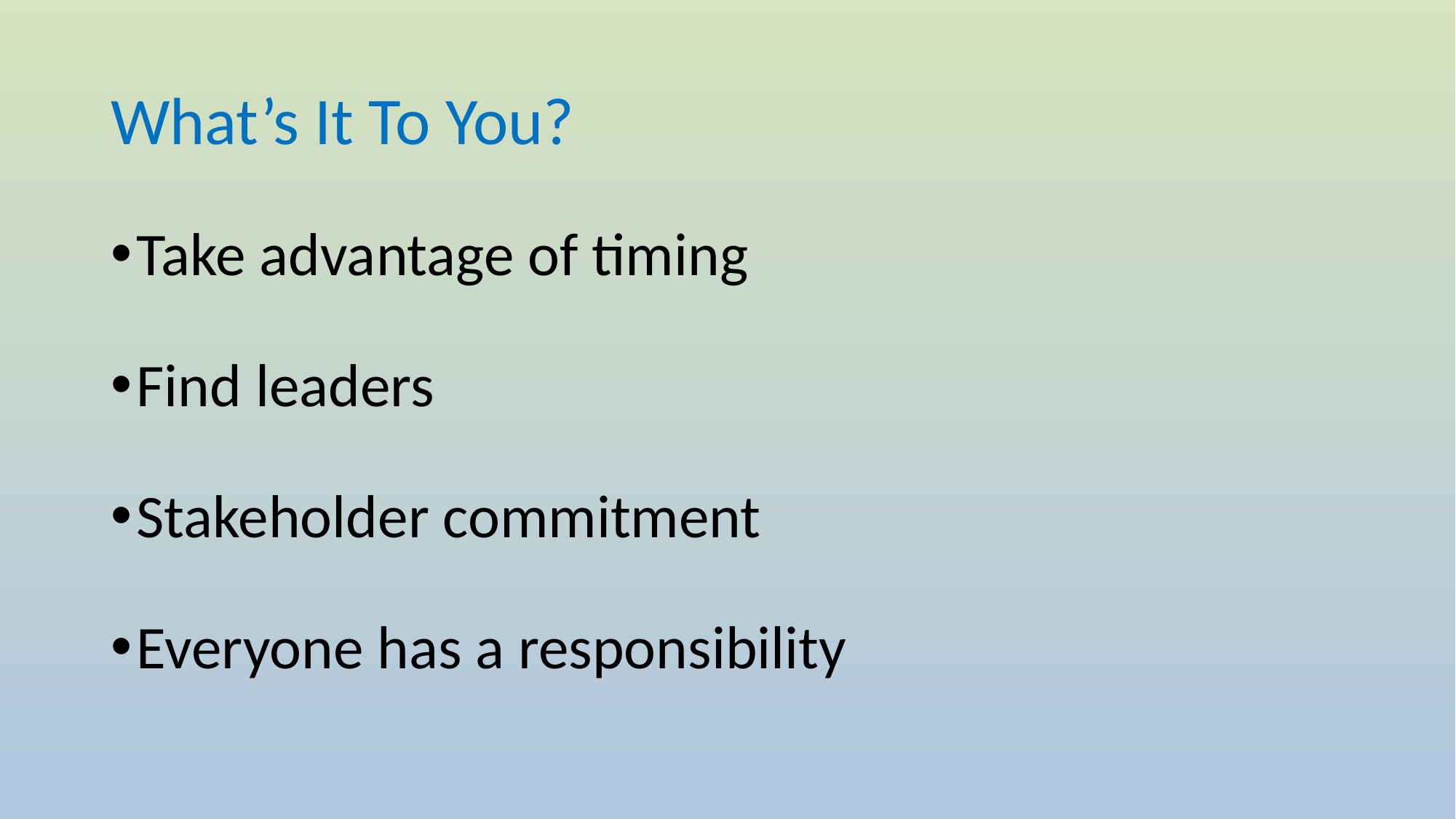

What’s It To You?
Take advantage of timing

Find leaders

Stakeholder commitment

Everyone has a responsibility